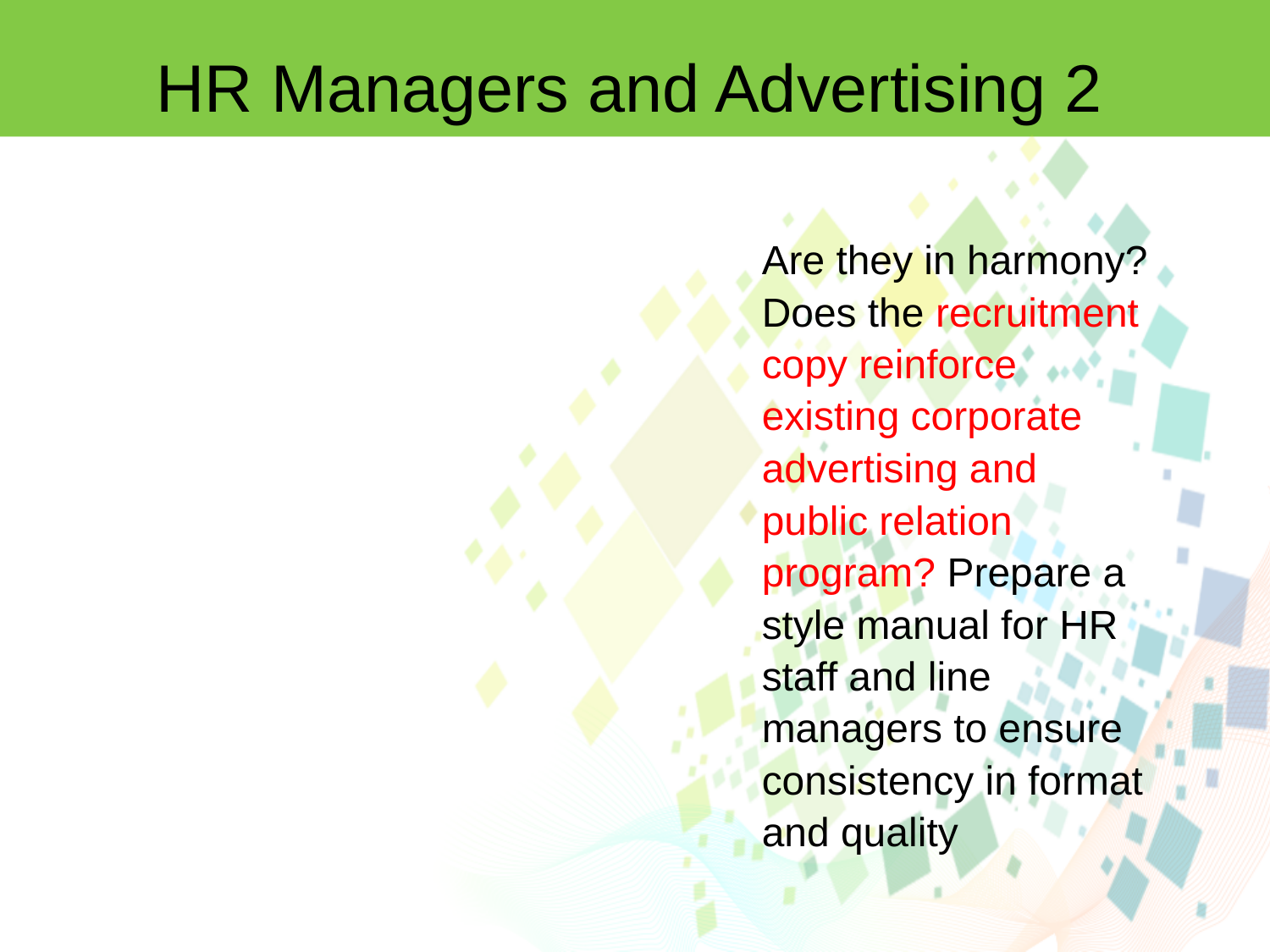

HR Managers and Advertising 2
Are they in harmony? Does the recruitment copy reinforce existing corporate advertising and public relation program? Prepare a style manual for HR staff and line managers to ensure consistency in format and quality